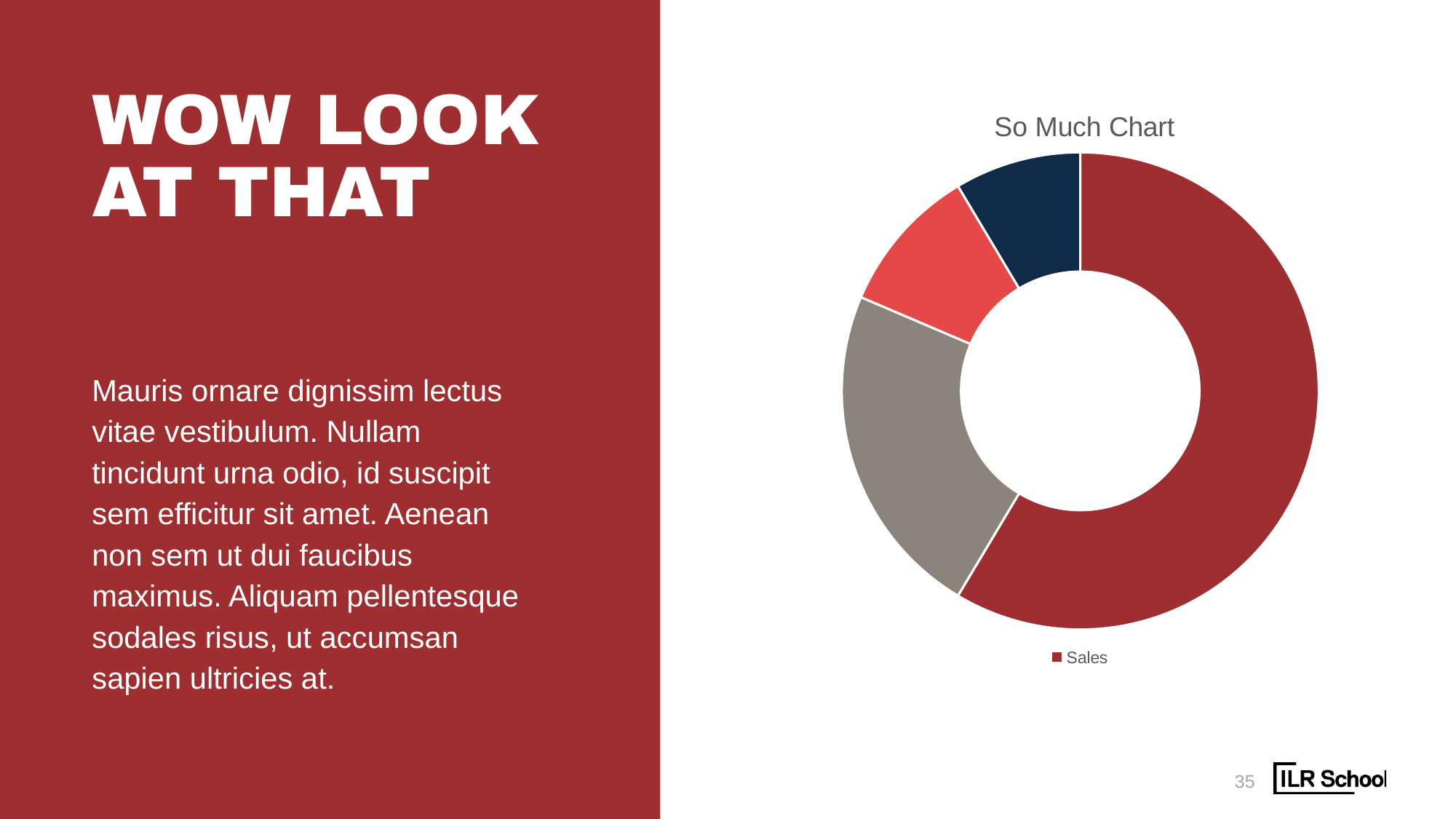

# Wow look at that

### Chart: So Much Chart

| Category | Sales |
|---|---|
| 1st Qtr | 8.2 |
| 2nd Qtr | 3.2 |
| 3rd Qtr | 1.4 |
| 4th Qtr | 1.2 |
Mauris ornare dignissim lectus vitae vestibulum. Nullam tincidunt urna odio, id suscipit sem efficitur sit amet. Aenean non sem ut dui faucibus maximus. Aliquam pellentesque sodales risus, ut accumsan sapien ultricies at.
35